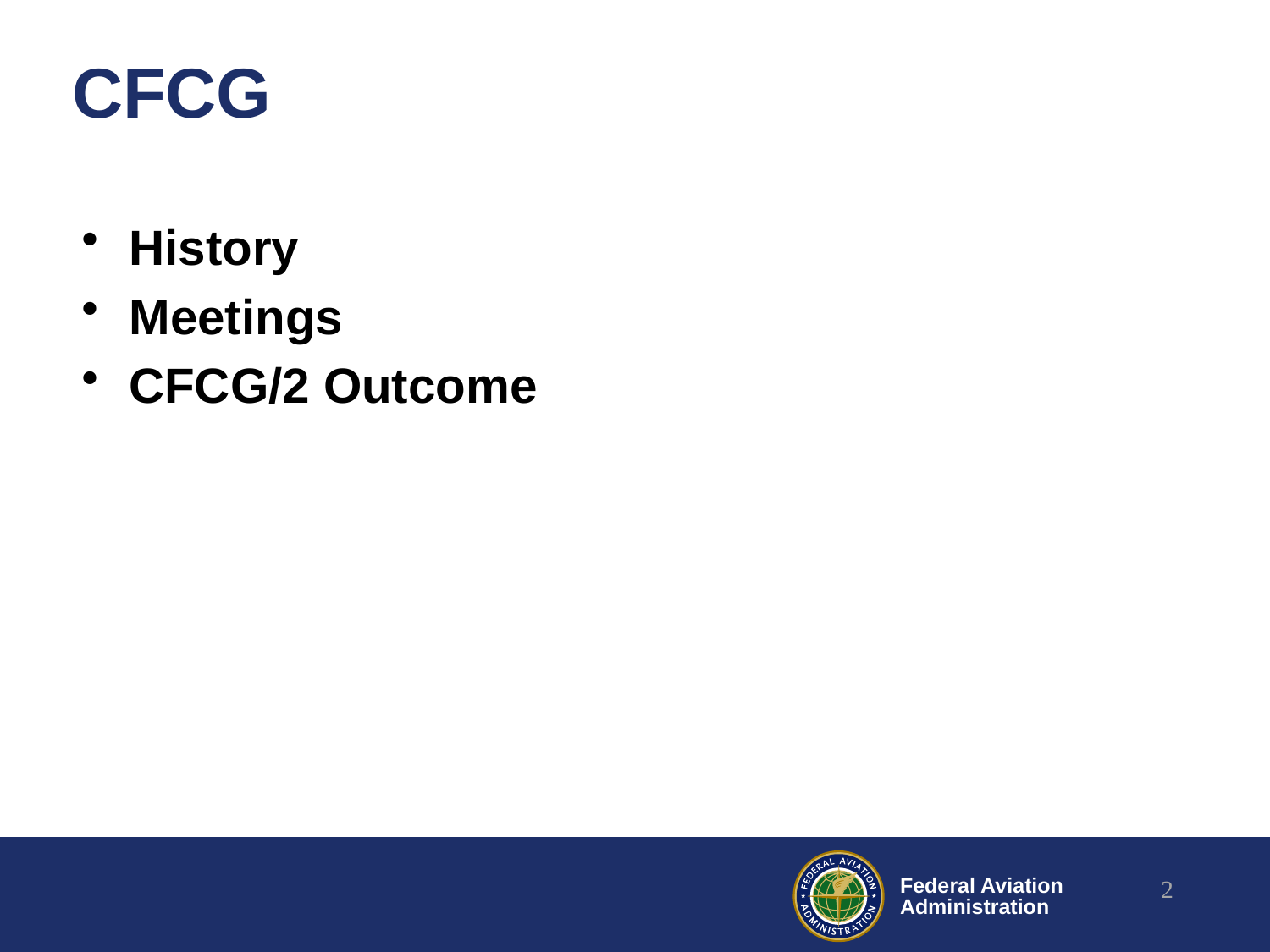

# CFCG
History
Meetings
CFCG/2 Outcome
2